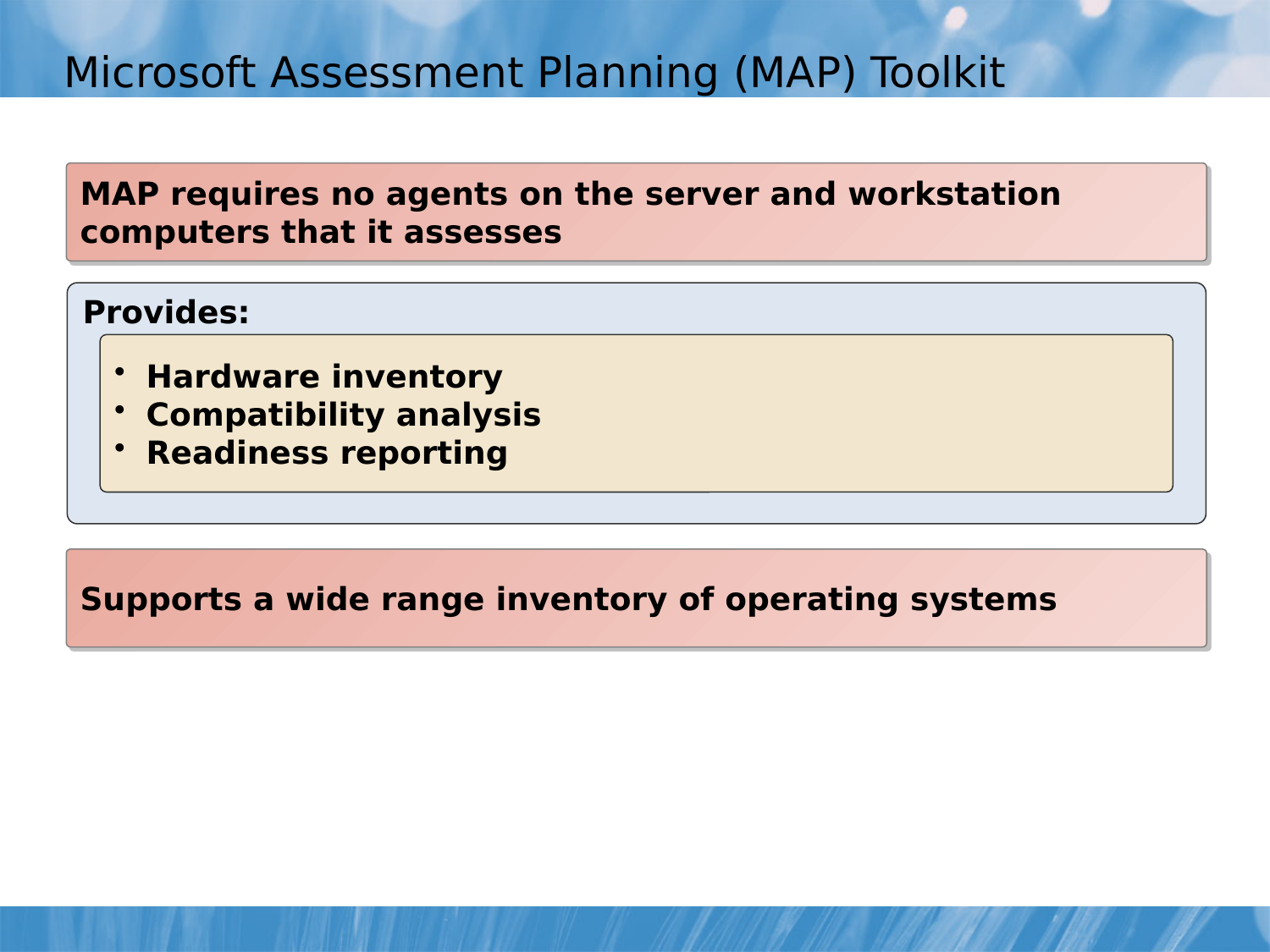

# Microsoft Assessment Planning (MAP) Toolkit
MAP requires no agents on the server and workstation computers that it assesses
Provides:
Hardware inventory
Compatibility analysis
Readiness reporting
Supports a wide range inventory of operating systems